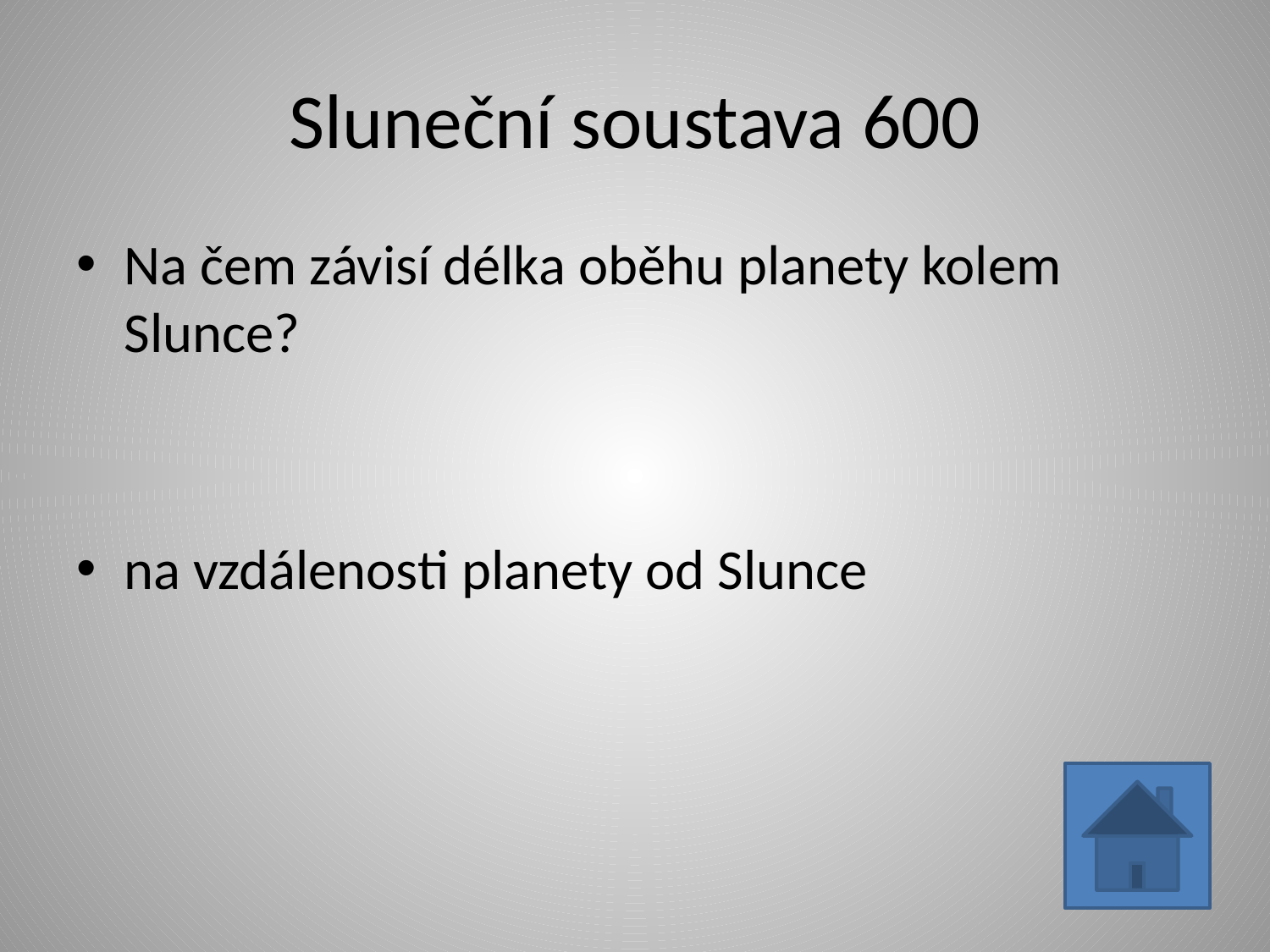

# Sluneční soustava 600
Na čem závisí délka oběhu planety kolem Slunce?

na vzdálenosti planety od Slunce